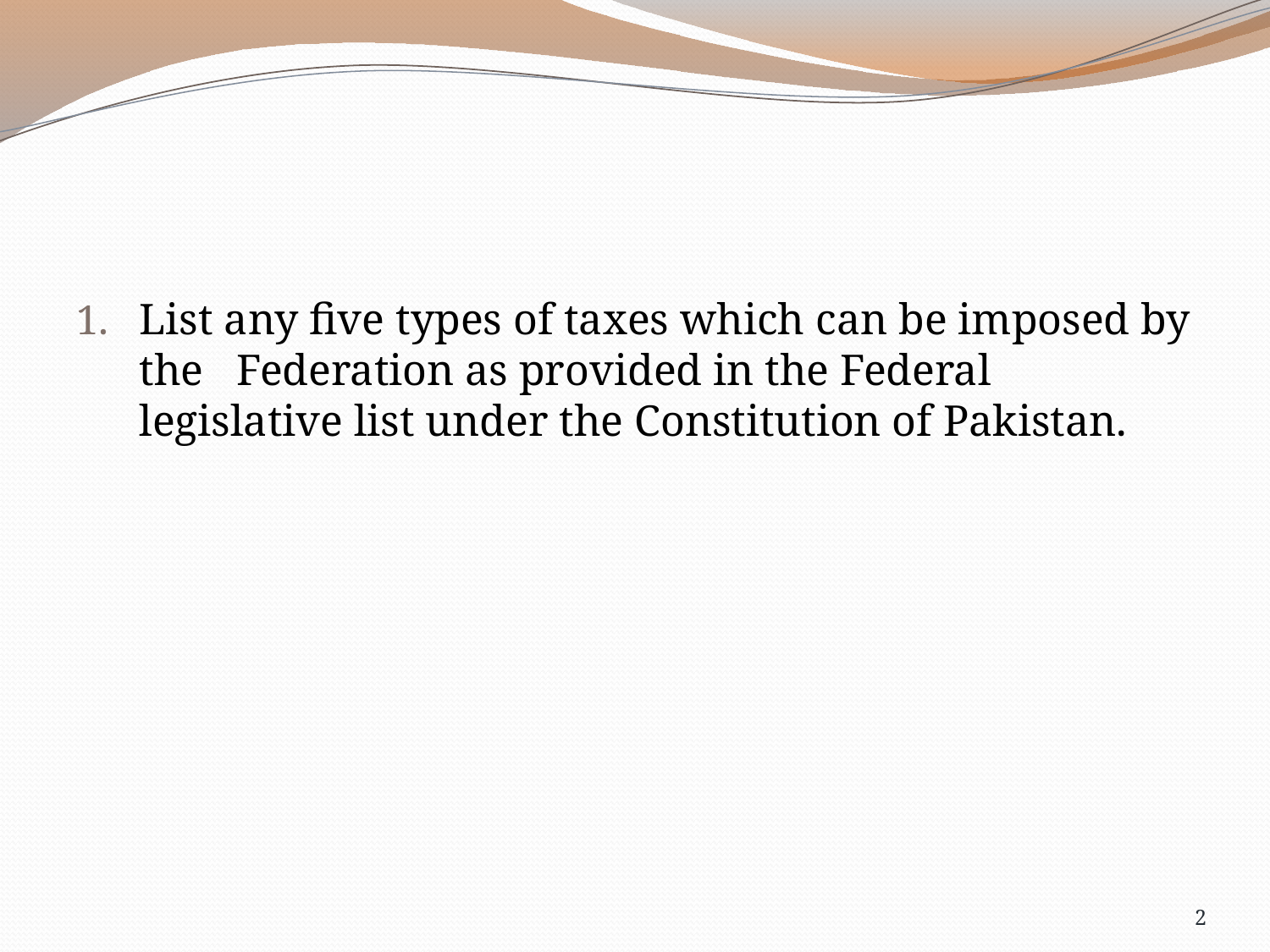

List any five types of taxes which can be imposed by the   Federation as provided in the Federal legislative list under the Constitution of Pakistan.

2